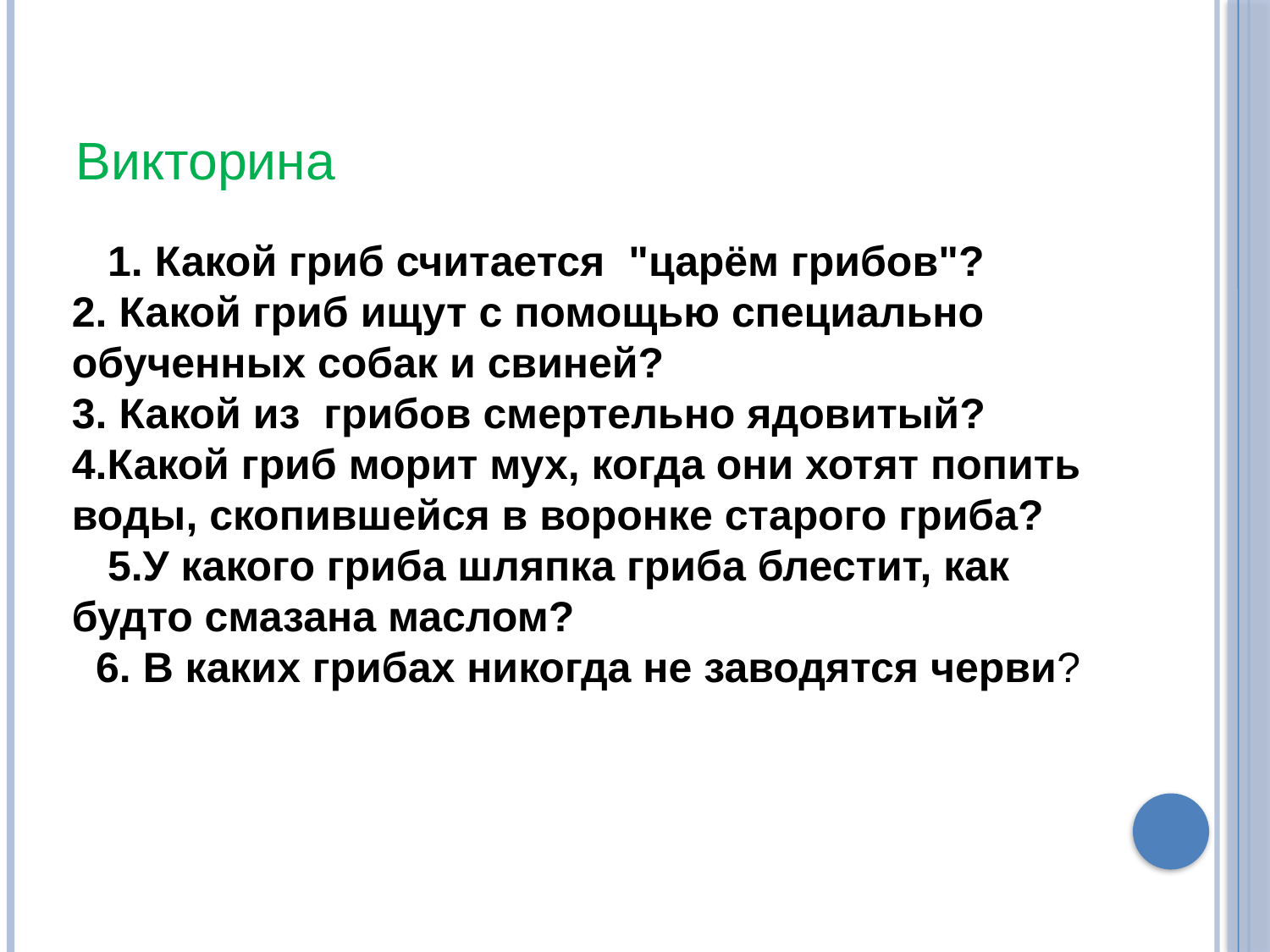

Викторина
   1. Какой гриб считается  "царём грибов"?
2. Какой гриб ищут с помощью специально обученных собак и свиней?
3. Какой из  грибов смертельно ядовитый?
4.Какой гриб морит мух, когда они хотят попить воды, скопившейся в воронке старого гриба?
   5.У какого гриба шляпка гриба блестит, как будто смазана маслом?
  6. В каких грибах никогда не заводятся черви?